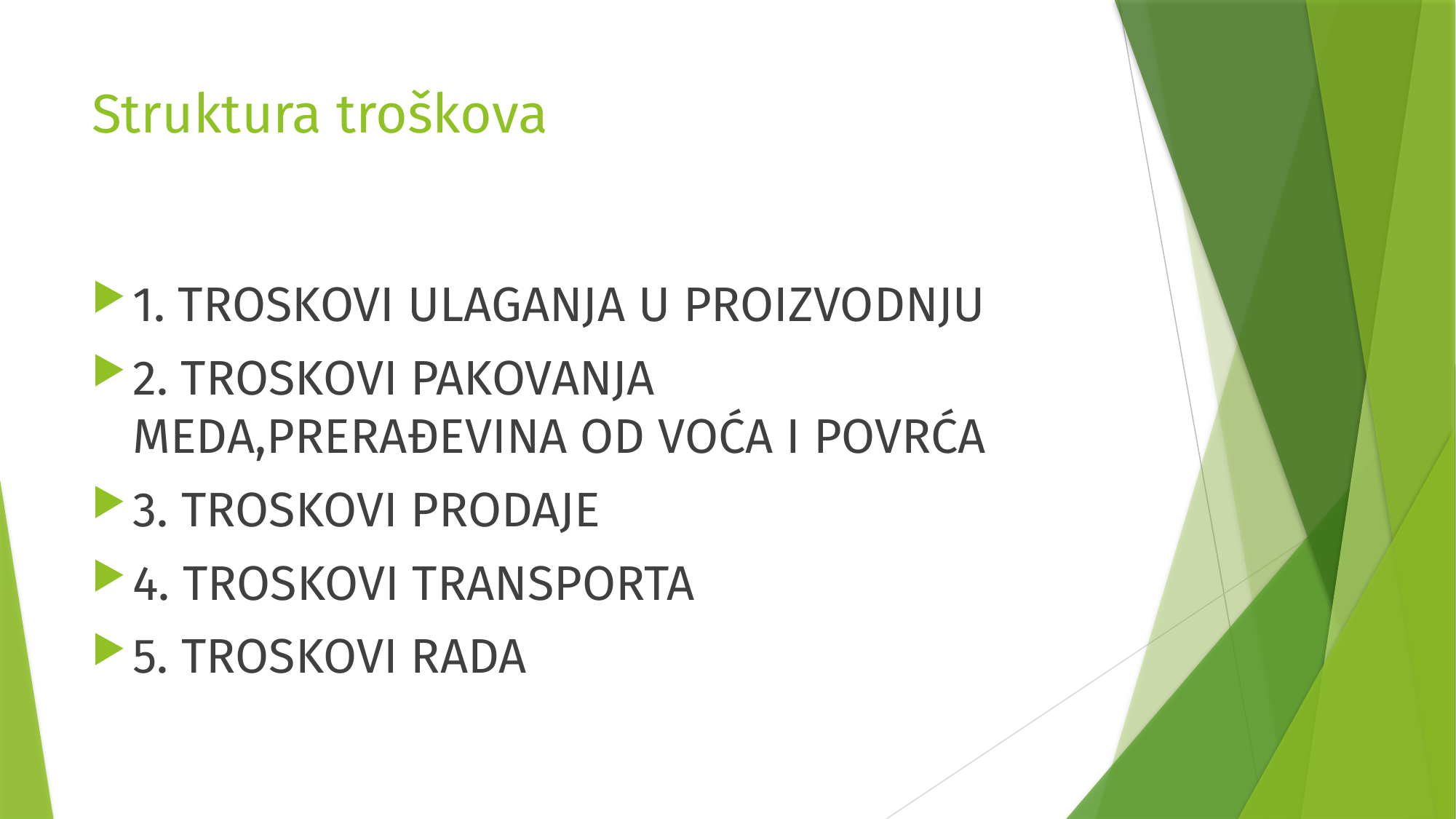

# Struktura troškova
1. TROSKOVI ULAGANJA U PROIZVODNJU
2. TROSKOVI PAKOVANJA MEDA,PRERAĐEVINA OD VOĆA I POVRĆA
3. TROSKOVI PRODAJE
4. TROSKOVI TRANSPORTA
5. TROSKOVI RADA